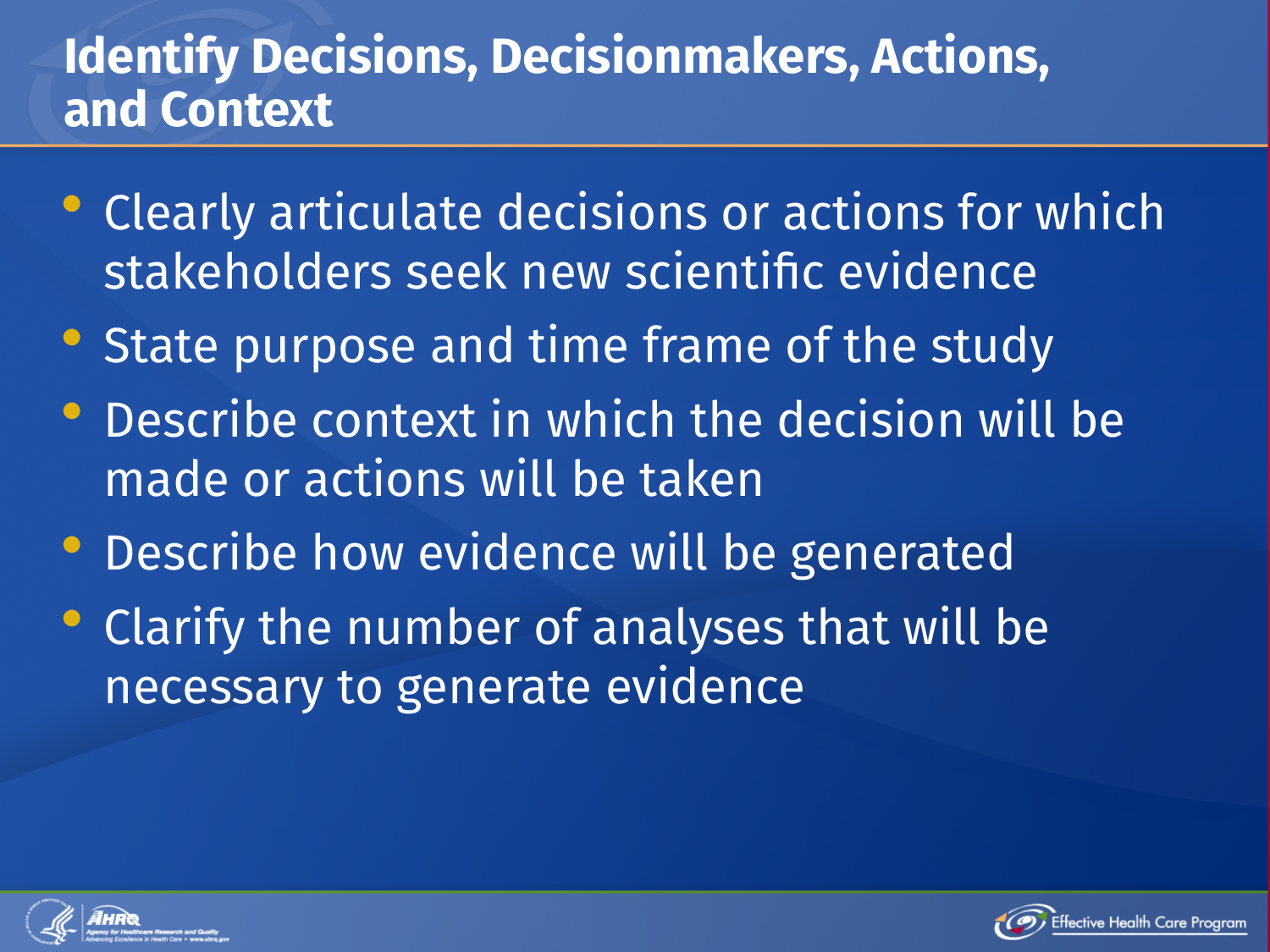

# Identify Decisions, Decisionmakers, Actions, and Context
Clearly articulate decisions or actions for which stakeholders seek new scientific evidence
State purpose and time frame of the study
Describe context in which the decision will be made or actions will be taken
Describe how evidence will be generated
Clarify the number of analyses that will be necessary to generate evidence